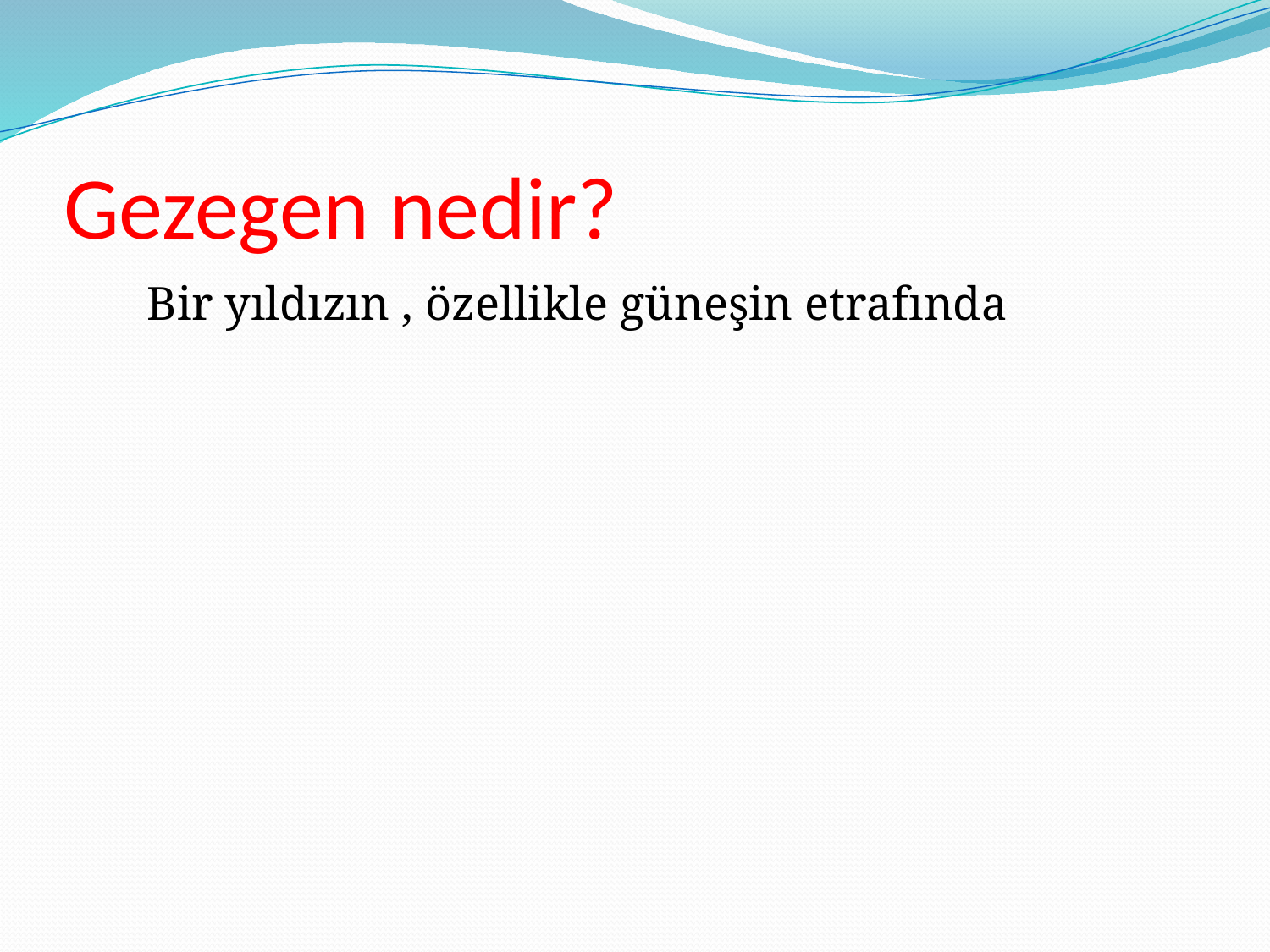

# Gezegen nedir?
      Bir yıldızın , özellikle güneşin etrafında